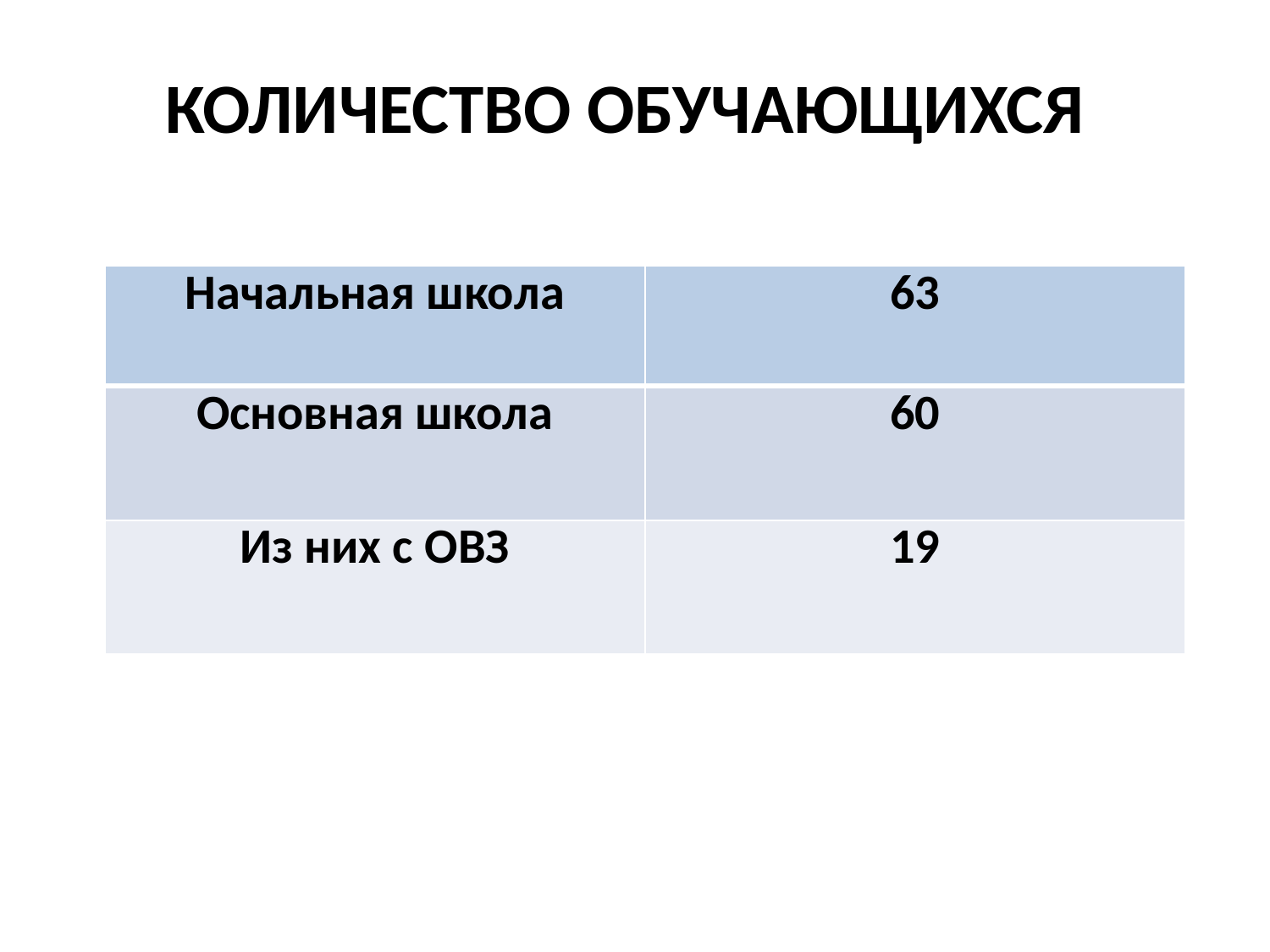

# Количество обучающихся
| Начальная школа | 63 |
| --- | --- |
| Основная школа | 60 |
| Из них с ОВЗ | 19 |